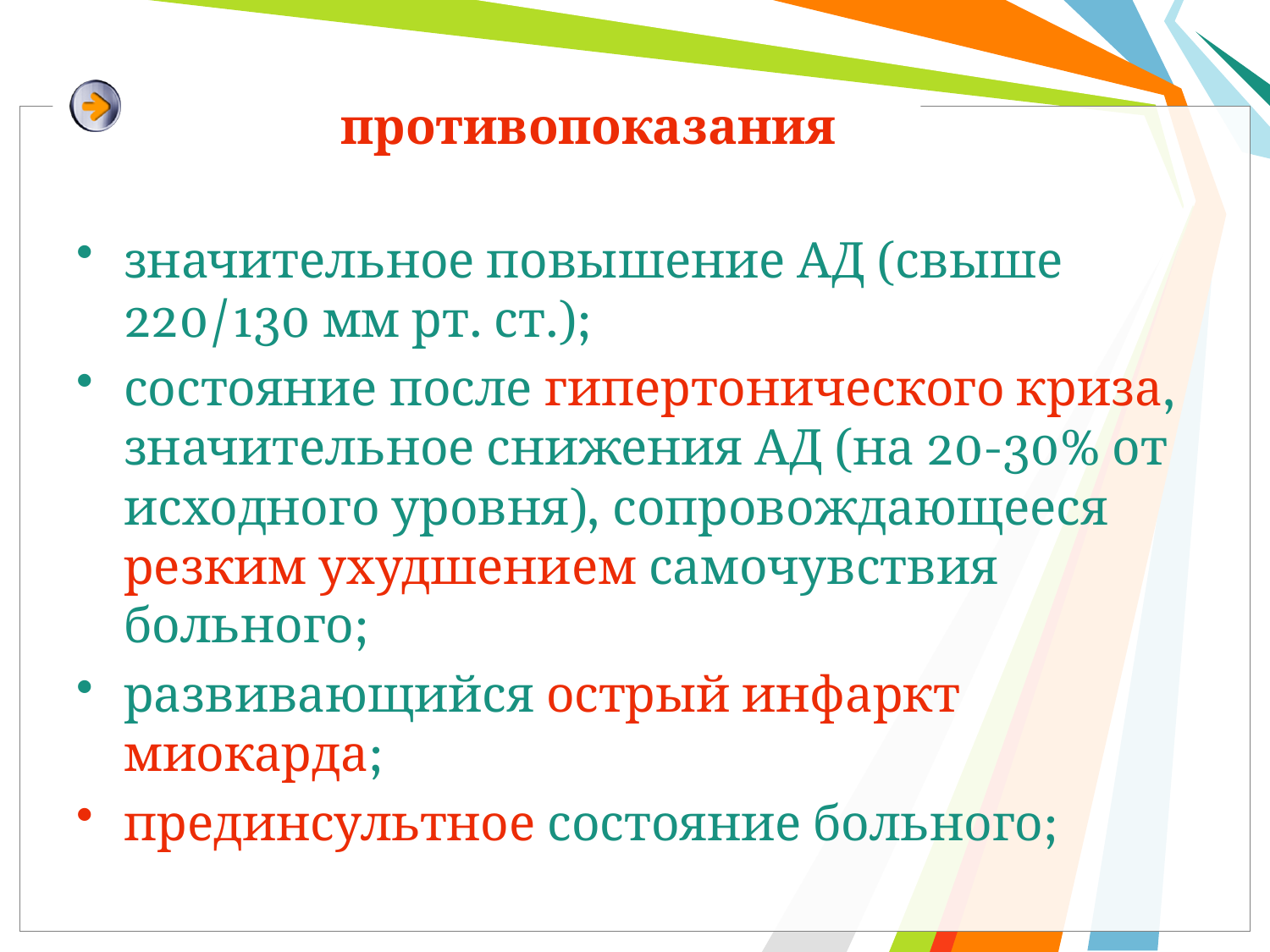

# противопоказания
значительное повышение АД (свыше 220/130 мм рт. ст.);
состояние после гипертонического криза, значительное снижения АД (на 20-30% от исходного уровня), сопровождающееся резким ухудшением самочувствия больного;
развивающийся острый инфаркт миокарда;
прединсультное состояние больного;